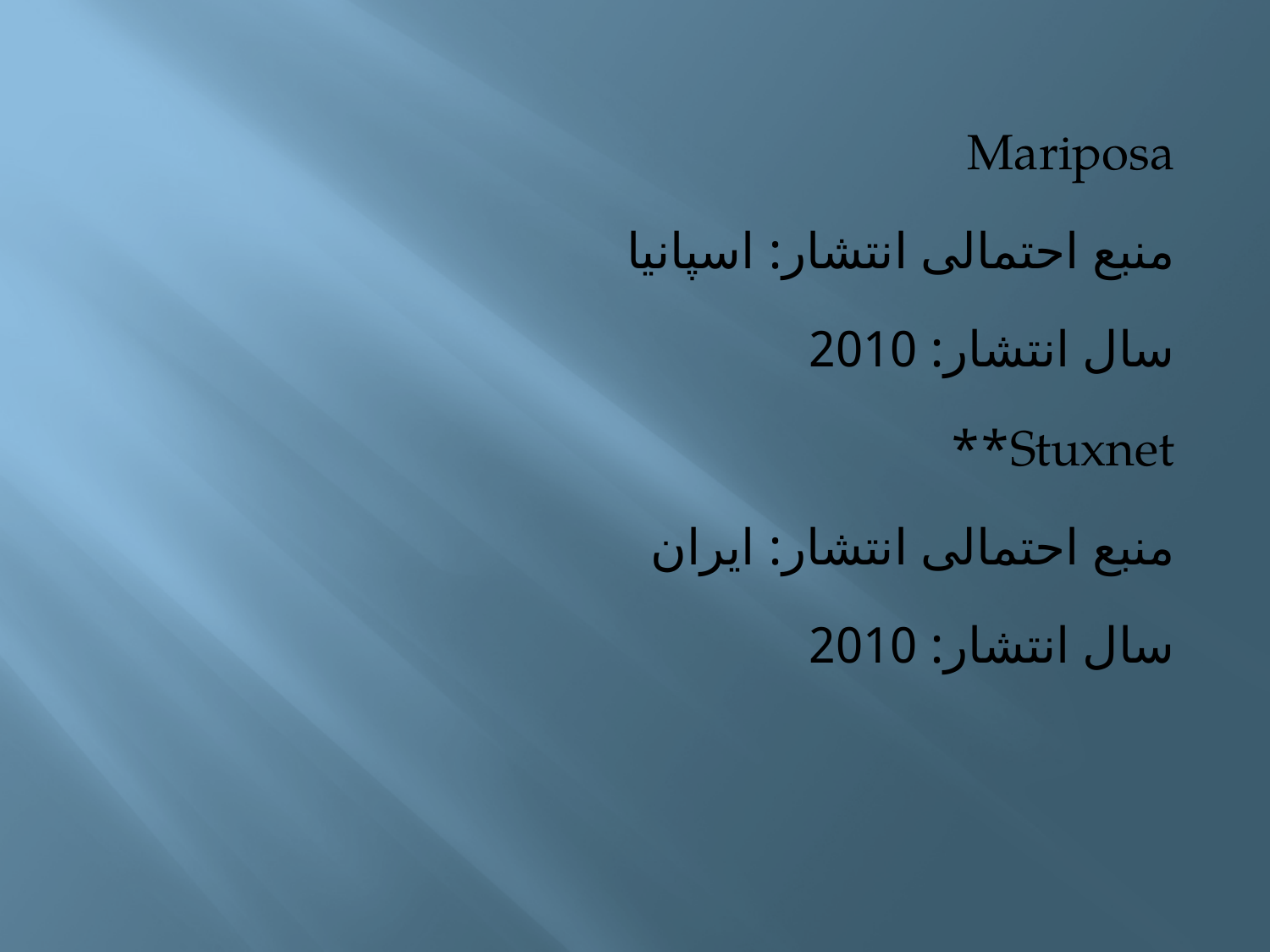

Mariposa
منبع احتمالی انتشار: اسپانیا
سال انتشار: 2010
Stuxnet**
منبع احتمالی انتشار: ایران
سال انتشار: 2010